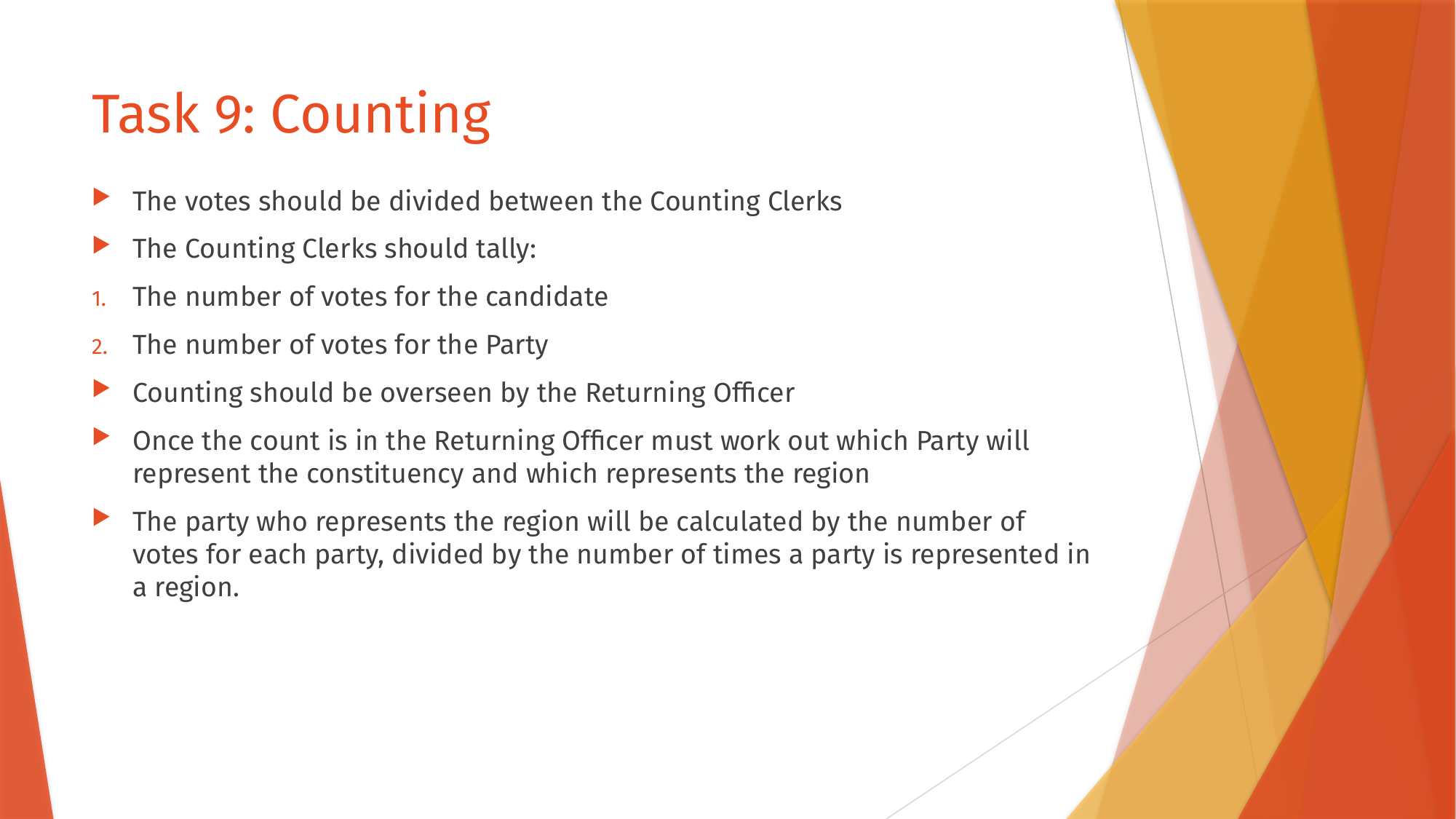

# Task 9: Counting
The votes should be divided between the Counting Clerks
The Counting Clerks should tally:
The number of votes for the candidate
The number of votes for the Party
Counting should be overseen by the Returning Officer
Once the count is in the Returning Officer must work out which Party will represent the constituency and which represents the region
The party who represents the region will be calculated by the number of votes for each party, divided by the number of times a party is represented in a region.